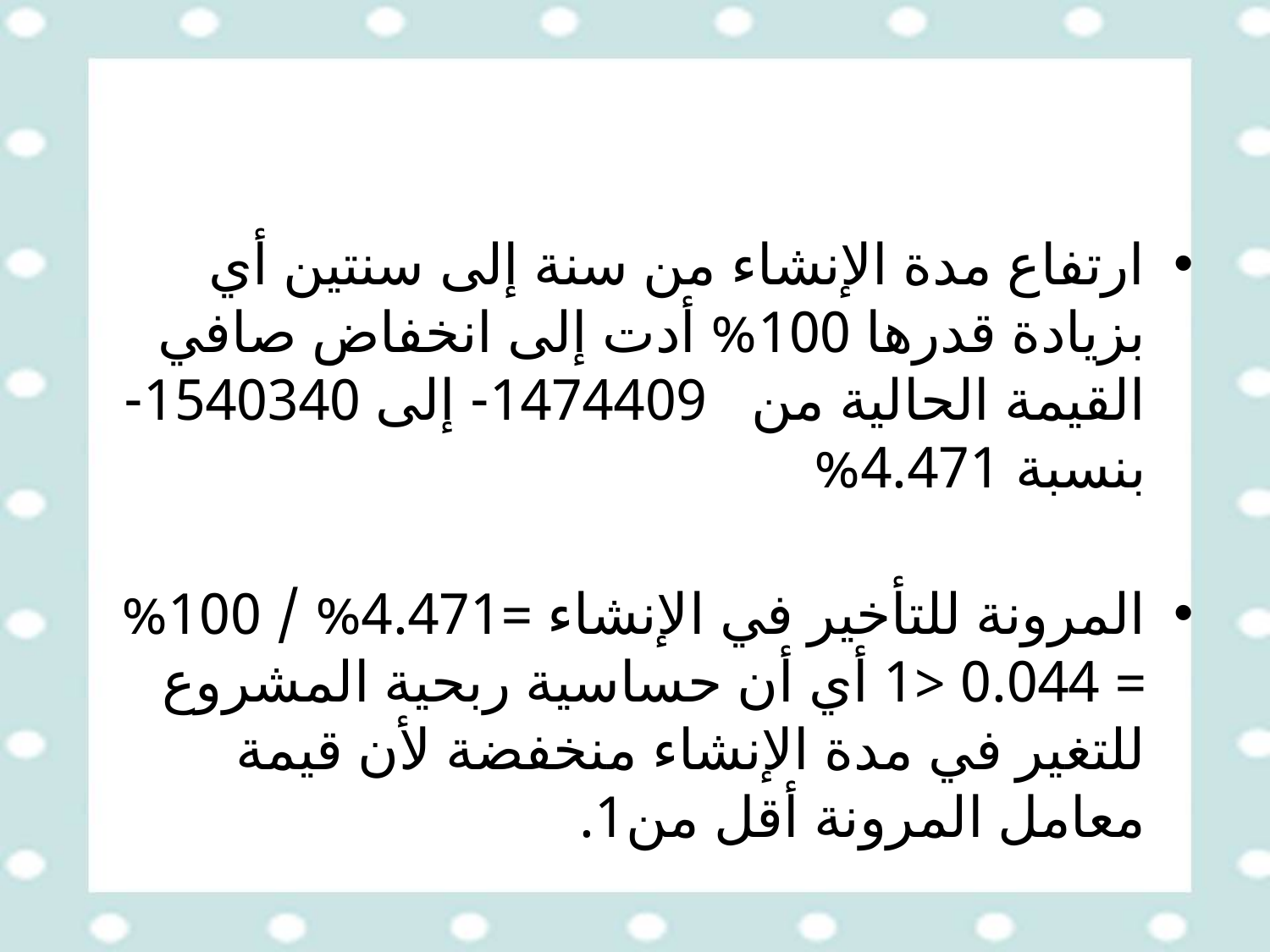

#
ارتفاع مدة الإنشاء من سنة إلى سنتين أي بزيادة قدرها 100% أدت إلى انخفاض صافي القيمة الحالية من   1474409- إلى 1540340- بنسبة 4.471%
المرونة للتأخير في الإنشاء =4.471% / 100%  = 0.044 <1 أي أن حساسية ربحية المشروع للتغير في مدة الإنشاء منخفضة لأن قيمة معامل المرونة أقل من1.